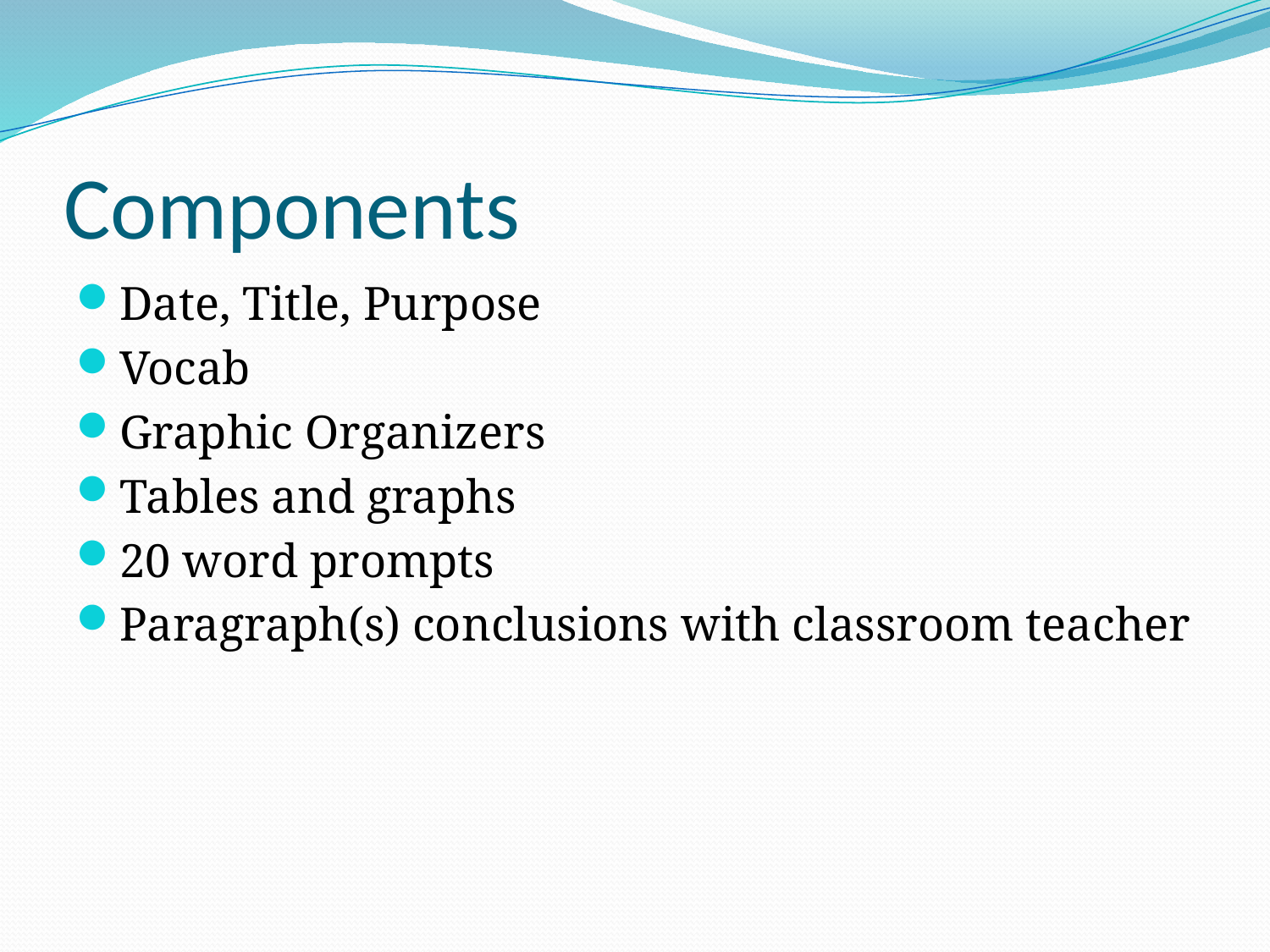

# Components
Date, Title, Purpose
Vocab
Graphic Organizers
Tables and graphs
20 word prompts
Paragraph(s) conclusions with classroom teacher